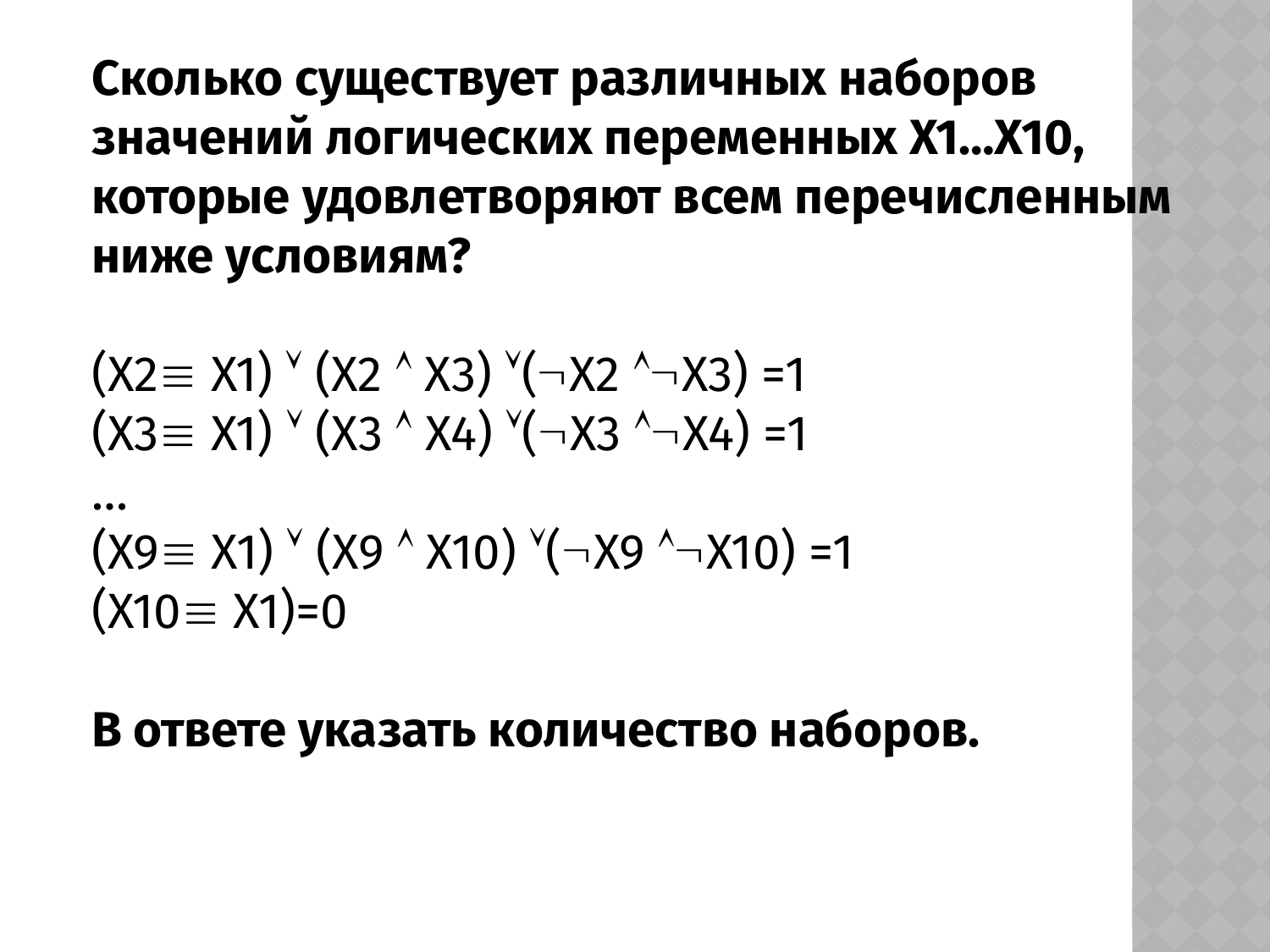

Сколько существует различных наборов значений логических переменных Х1…Х10, которые удовлетворяют всем перечисленным ниже условиям?

(Х2≡ Х1) ∨ (Х2 ∧ Х3) ∨(¬Х2 ∧¬Х3) =1
(Х3≡ Х1) ∨ (Х3 ∧ Х4) ∨(¬Х3 ∧¬Х4) =1
…
(Х9≡ Х1) ∨ (Х9 ∧ Х10) ∨(¬Х9 ∧¬Х10) =1
(Х10≡ Х1)=0

В ответе указать количество наборов.